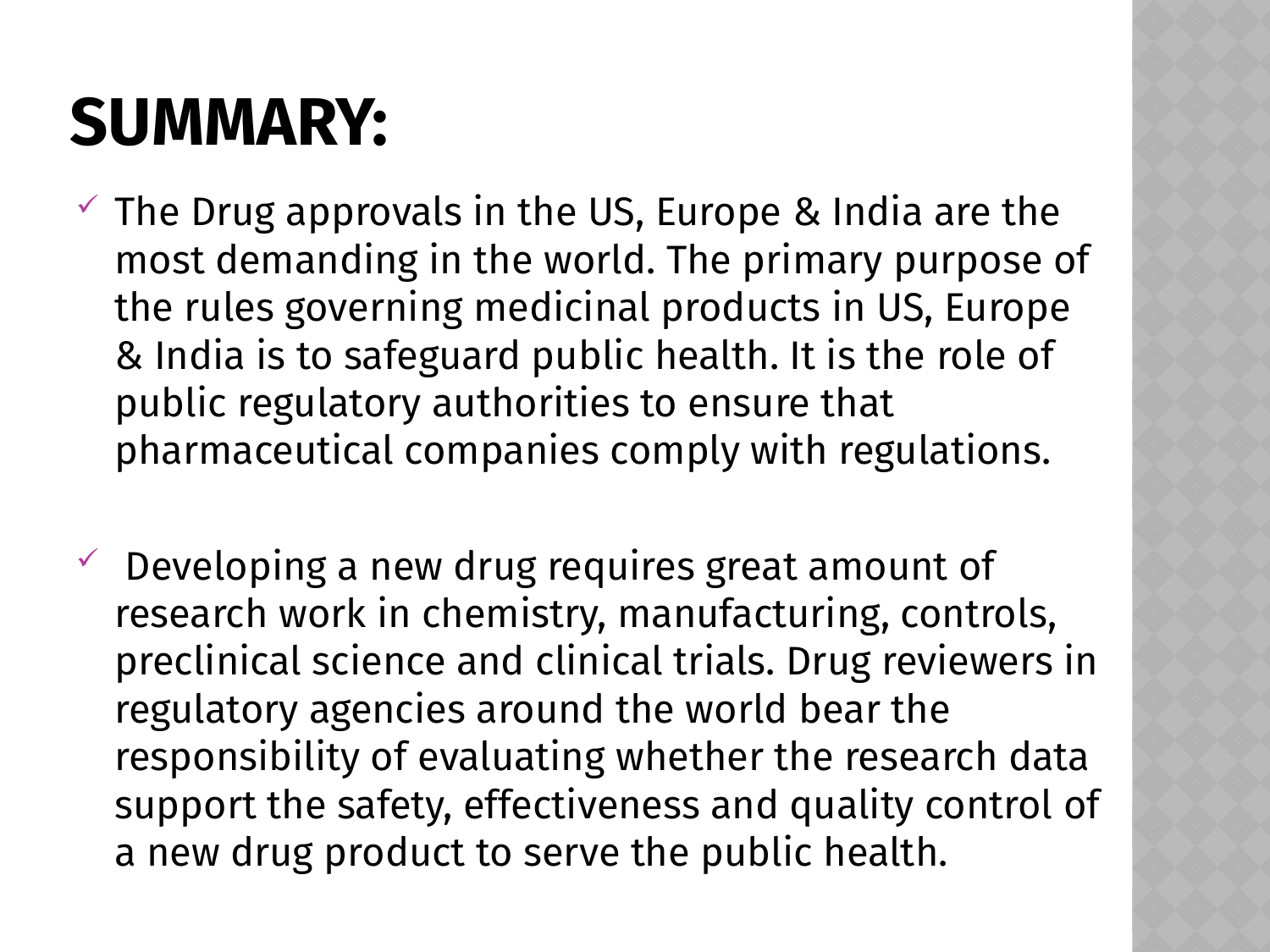

# SUMMARY:
The Drug approvals in the US, Europe & India are the most demanding in the world. The primary purpose of the rules governing medicinal products in US, Europe & India is to safeguard public health. It is the role of public regulatory authorities to ensure that pharmaceutical companies comply with regulations.

 Developing a new drug requires great amount of research work in chemistry, manufacturing, controls, preclinical science and clinical trials. Drug reviewers in regulatory agencies around the world bear the responsibility of evaluating whether the research data support the safety, effectiveness and quality control of a new drug product to serve the public health.